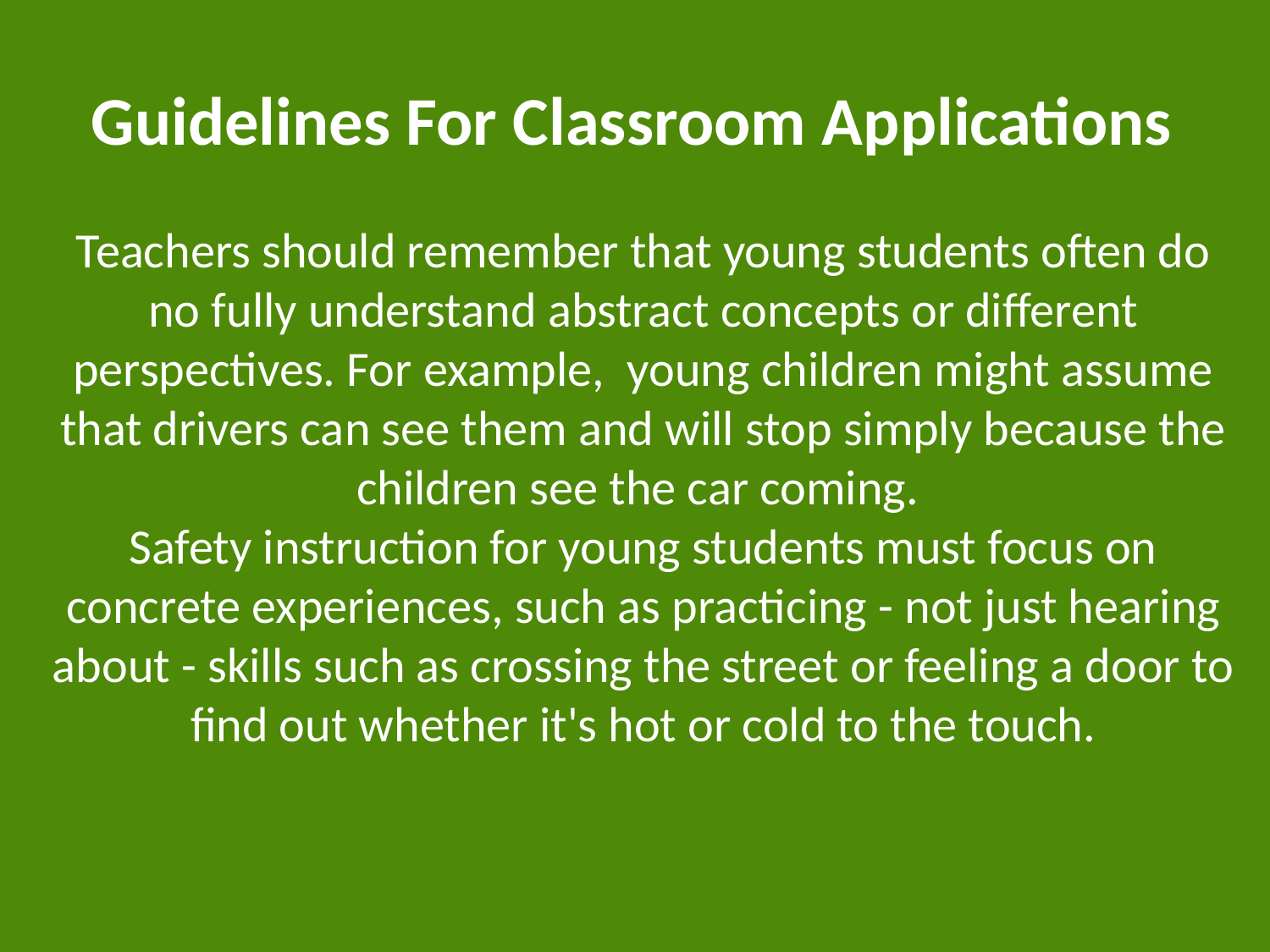

# Guidelines For Classroom Applications
Teachers should remember that young students often do no fully understand abstract concepts or different perspectives. For example,  young children might assume that drivers can see them and will stop simply because the children see the car coming.
Safety instruction for young students must focus on concrete experiences, such as practicing - not just hearing about - skills such as crossing the street or feeling a door to find out whether it's hot or cold to the touch.